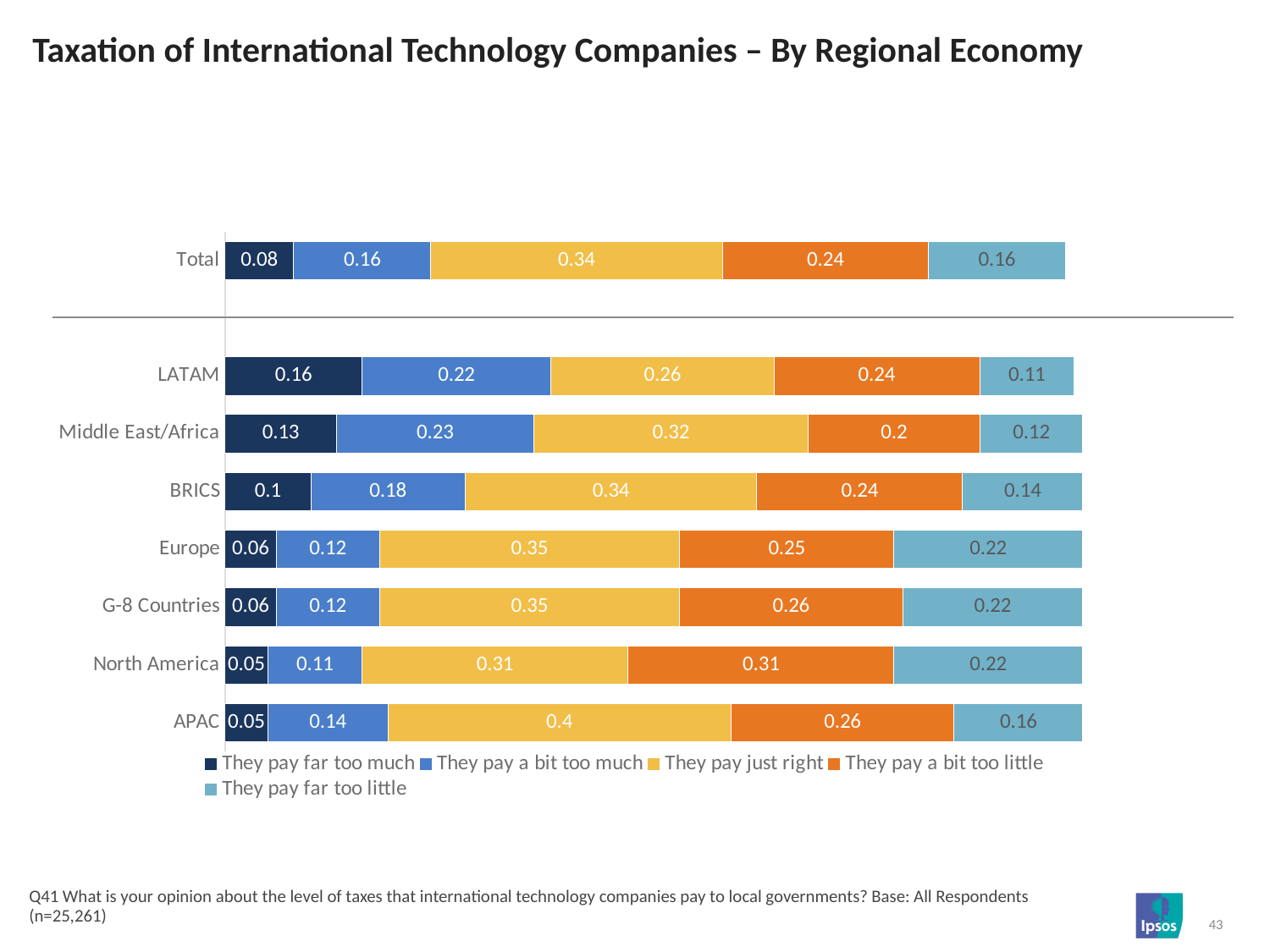

# Taxation of International Technology Companies – By Regional Economy

### Chart

| Category | They pay far too much | They pay a bit too much | They pay just right | They pay a bit too little | They pay far too little |
|---|---|---|---|---|---|
| Total | 0.08 | 0.16 | 0.34 | 0.24 | 0.16 |
|  | None | None | None | None | None |
| LATAM | 0.16 | 0.22 | 0.26 | 0.24 | 0.11 |
| Middle East/Africa | 0.13 | 0.23 | 0.32 | 0.2 | 0.12 |
| BRICS | 0.1 | 0.18 | 0.34 | 0.24 | 0.14 |
| Europe | 0.06 | 0.12 | 0.35 | 0.25 | 0.22 |
| G-8 Countries | 0.06 | 0.12 | 0.35 | 0.26 | 0.22 |
| North America | 0.05 | 0.11 | 0.31 | 0.31 | 0.22 |
| APAC | 0.05 | 0.14 | 0.4 | 0.26 | 0.16 |
Q41 What is your opinion about the level of taxes that international technology companies pay to local governments? Base: All Respondents (n=25,261)